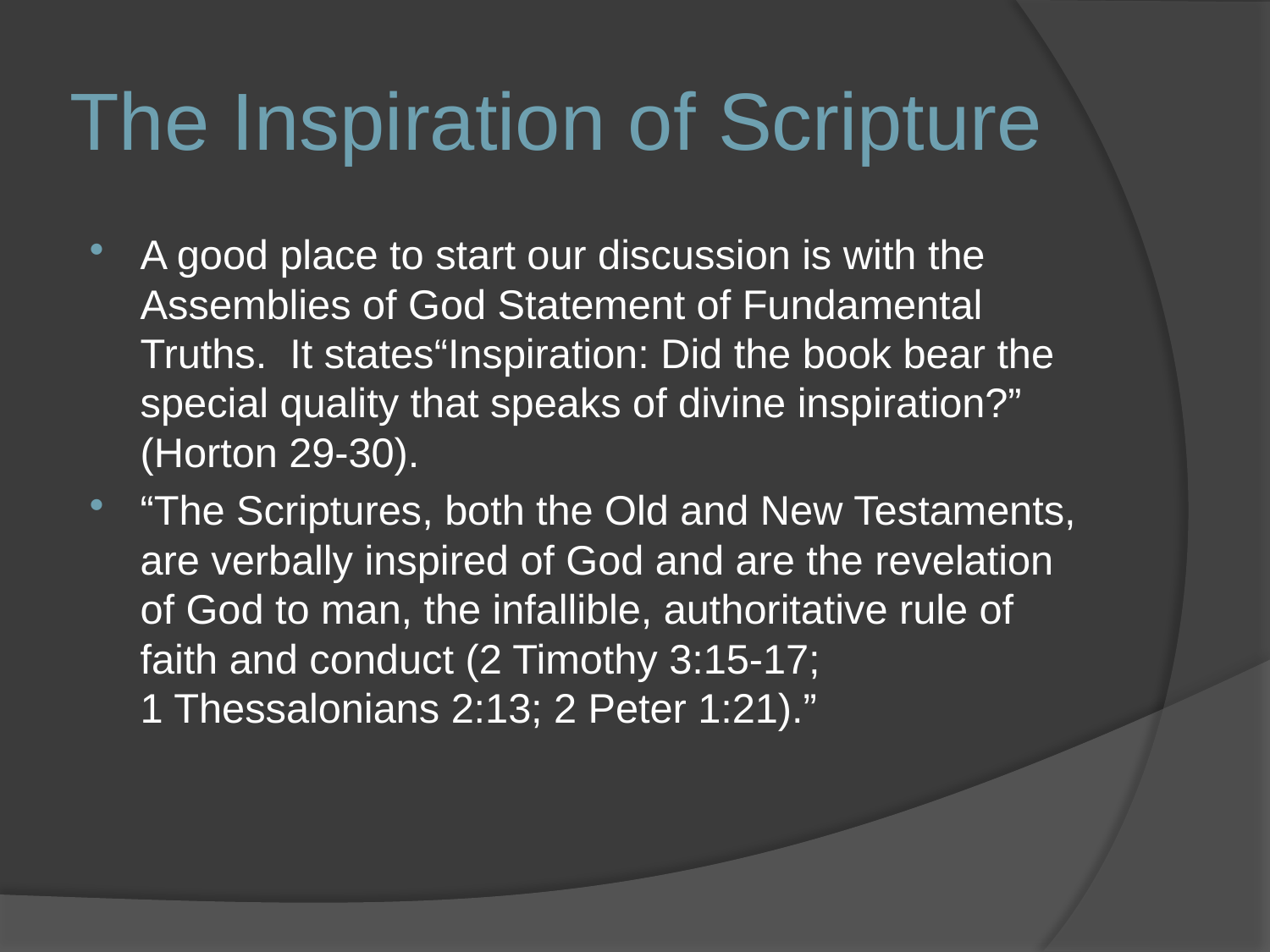

# The Inspiration of Scripture
A good place to start our discussion is with the Assemblies of God Statement of Fundamental Truths.  It states“Inspiration: Did the book bear the special quality that speaks of divine inspiration?” (Horton 29-30).
“The Scriptures, both the Old and New Testaments, are verbally inspired of God and are the revelation of God to man, the infallible, authoritative rule of faith and conduct (2 Timothy 3:15-17;
1 Thessalonians 2:13; 2 Peter 1:21).”